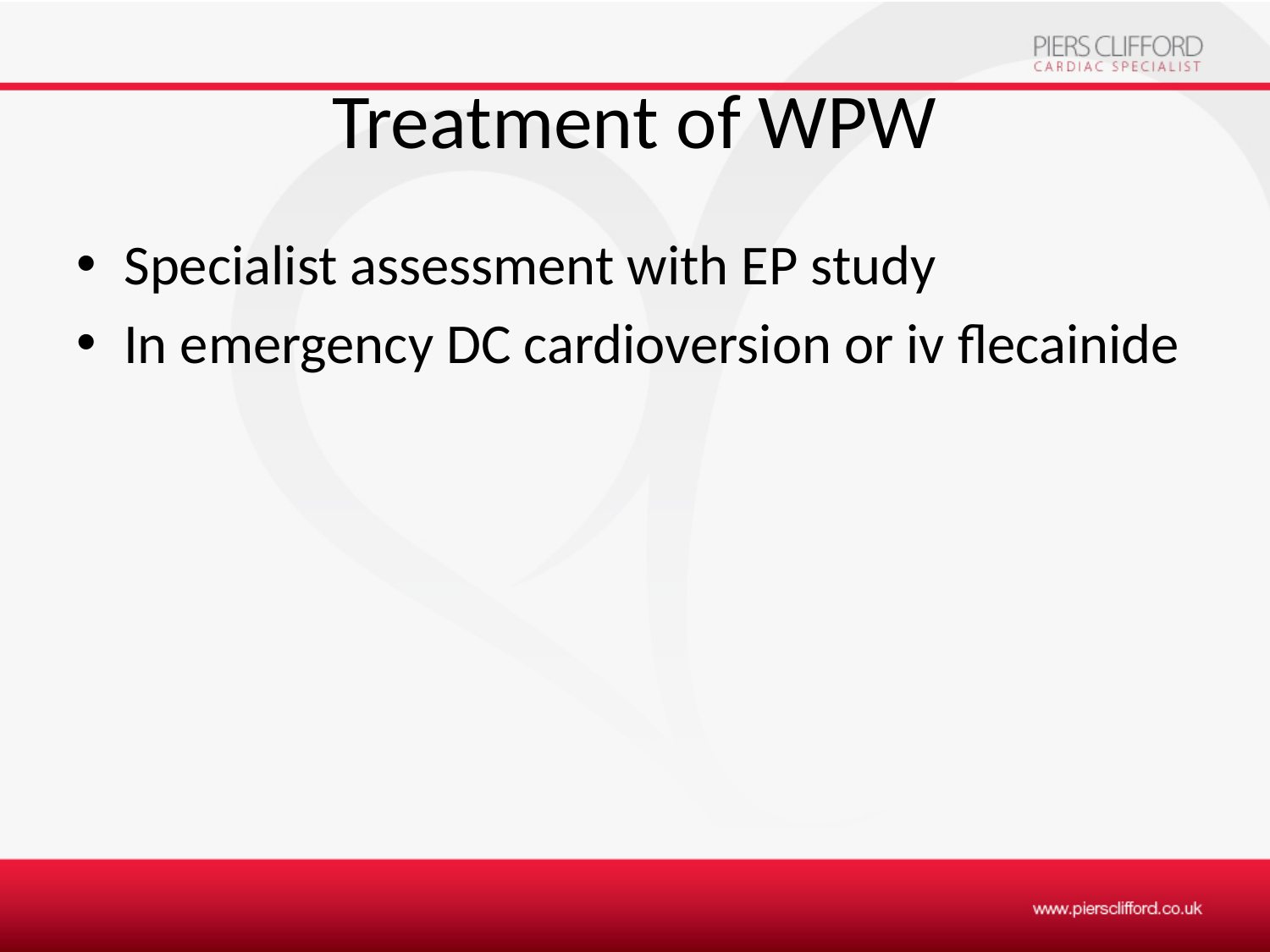

# Treatment of WPW
Specialist assessment with EP study
In emergency DC cardioversion or iv flecainide